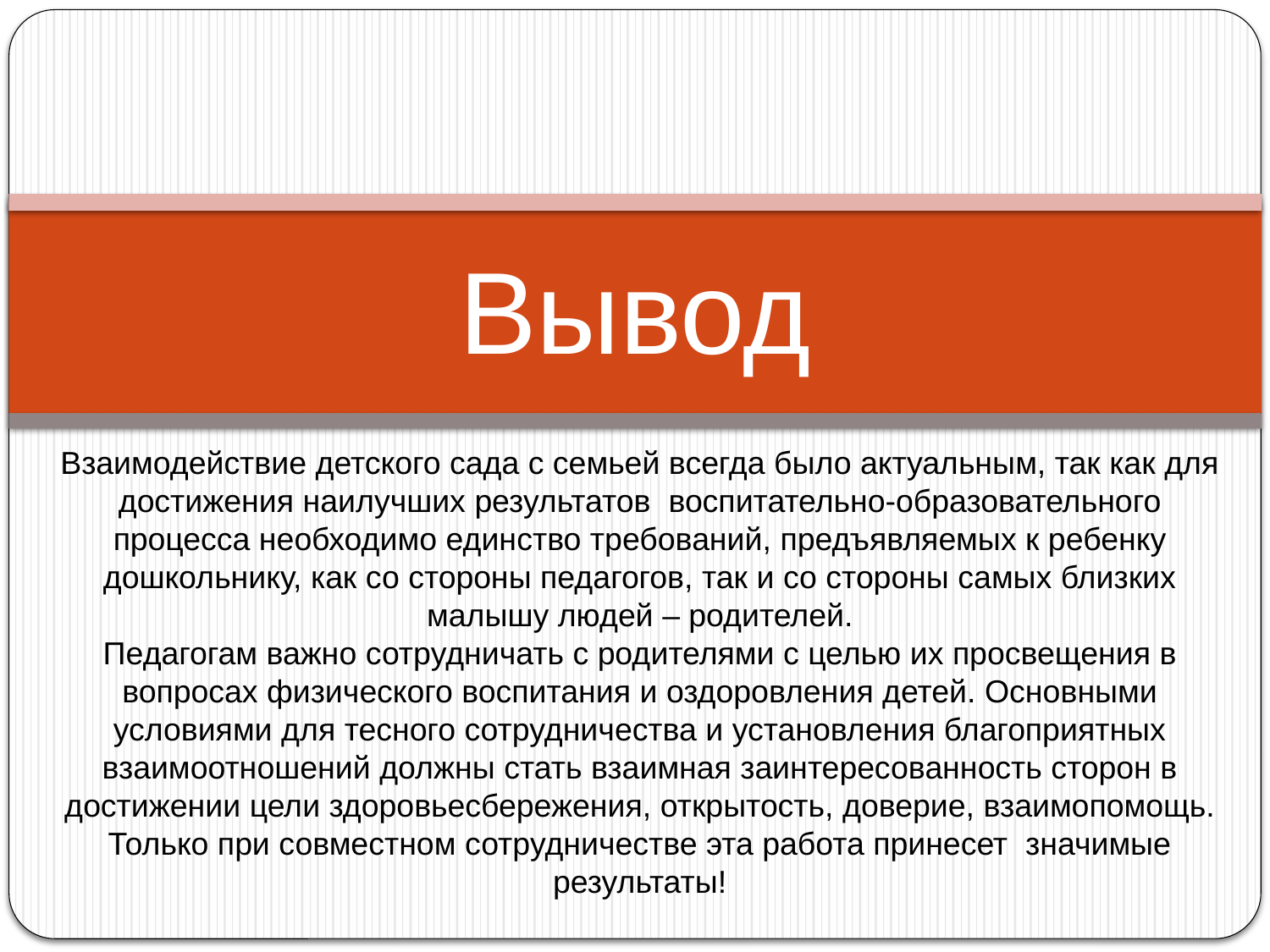

# Вывод
Взаимодействие детского сада с семьей всегда было актуальным, так как для достижения наилучших результатов  воспитательно-образовательного процесса необходимо единство требований, предъявляемых к ребенку дошкольнику, как со стороны педагогов, так и со стороны самых близких малышу людей – родителей.
Педагогам важно сотрудничать с родителями с целью их просвещения в вопросах физического воспитания и оздоровления детей. Основными условиями для тесного сотрудничества и установления благоприятных взаимоотношений должны стать взаимная заинтересованность сторон в достижении цели здоровьесбережения, открытость, доверие, взаимопомощь. Только при совместном сотрудничестве эта работа принесет  значимые результаты!